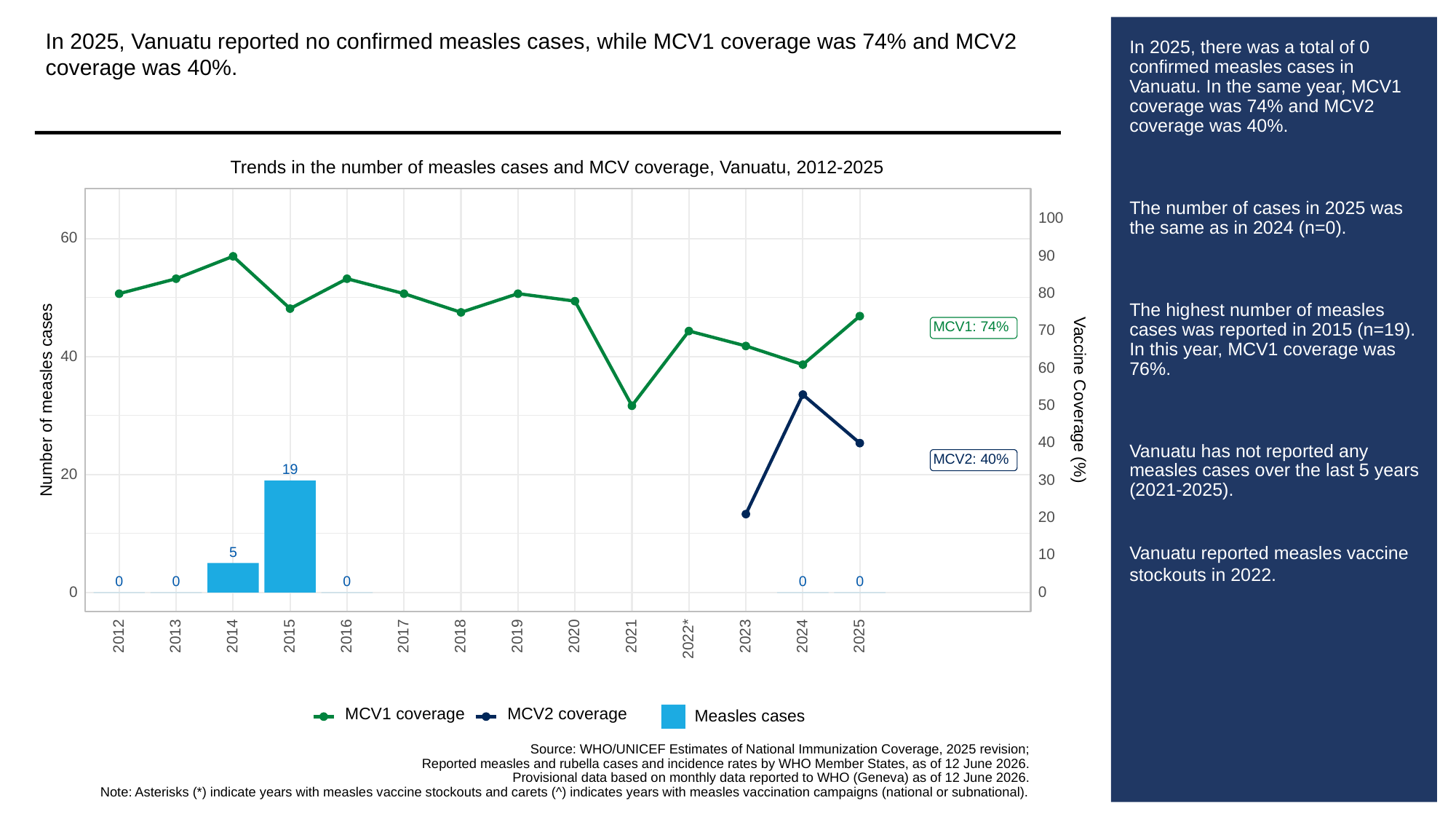

In 2025, Vanuatu reported no confirmed measles cases, while MCV1 coverage was 74% and MCV2 coverage was 40%.
# In 2025, there was a total of 0 confirmed measles cases in Vanuatu. In the same year, MCV1 coverage was 74% and MCV2 coverage was 40%.

The number of cases in 2025 was the same as in 2024 (n=0).

The highest number of measles cases was reported in 2015 (n=19). In this year, MCV1 coverage was 76%.

Vanuatu has not reported any measles cases over the last 5 years (2021-2025).

Vanuatu reported measles vaccine stockouts in 2022.

Trends in the number of measles cases and MCV coverage, Vanuatu, 2012-2025

100
60

90

80

MCV1: 74%
70

40

60

Vaccine Coverage (%)
Number of measles cases

50

40

MCV2: 40%
19
20

30

20

5
10

0
0
0
0
0
0
0

2013
2023
2012
2014
2015
2016
2017
2018
2019
2020
2021
2024
2025
2022*

MCV1 coverage
MCV2 coverage
Measles cases

Source: WHO/UNICEF Estimates of National Immunization Coverage, 2025 revision;
Reported measles and rubella cases and incidence rates by WHO Member States, as of 12 June 2026.
Provisional data based on monthly data reported to WHO (Geneva) as of 12 June 2026.
Note: Asterisks (*) indicate years with measles vaccine stockouts and carets (^) indicates years with measles vaccination campaigns (national or subnational).